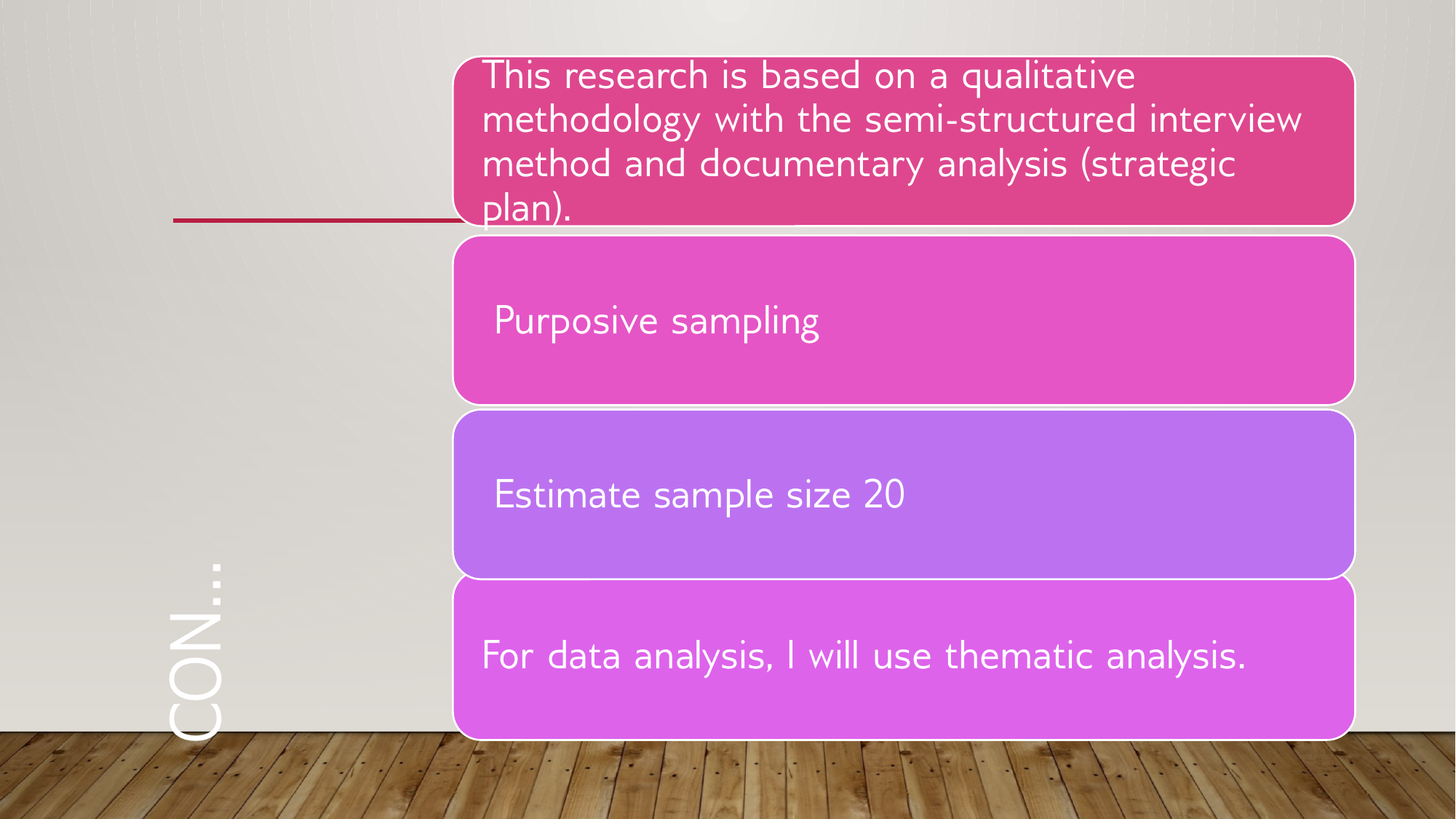

This research is based on a qualitative methodology with the semi-structured interview method and documentary analysis (strategic plan).
 Purposive sampling
For data analysis, I will use thematic analysis.
 Estimate sample size 20
# Con…